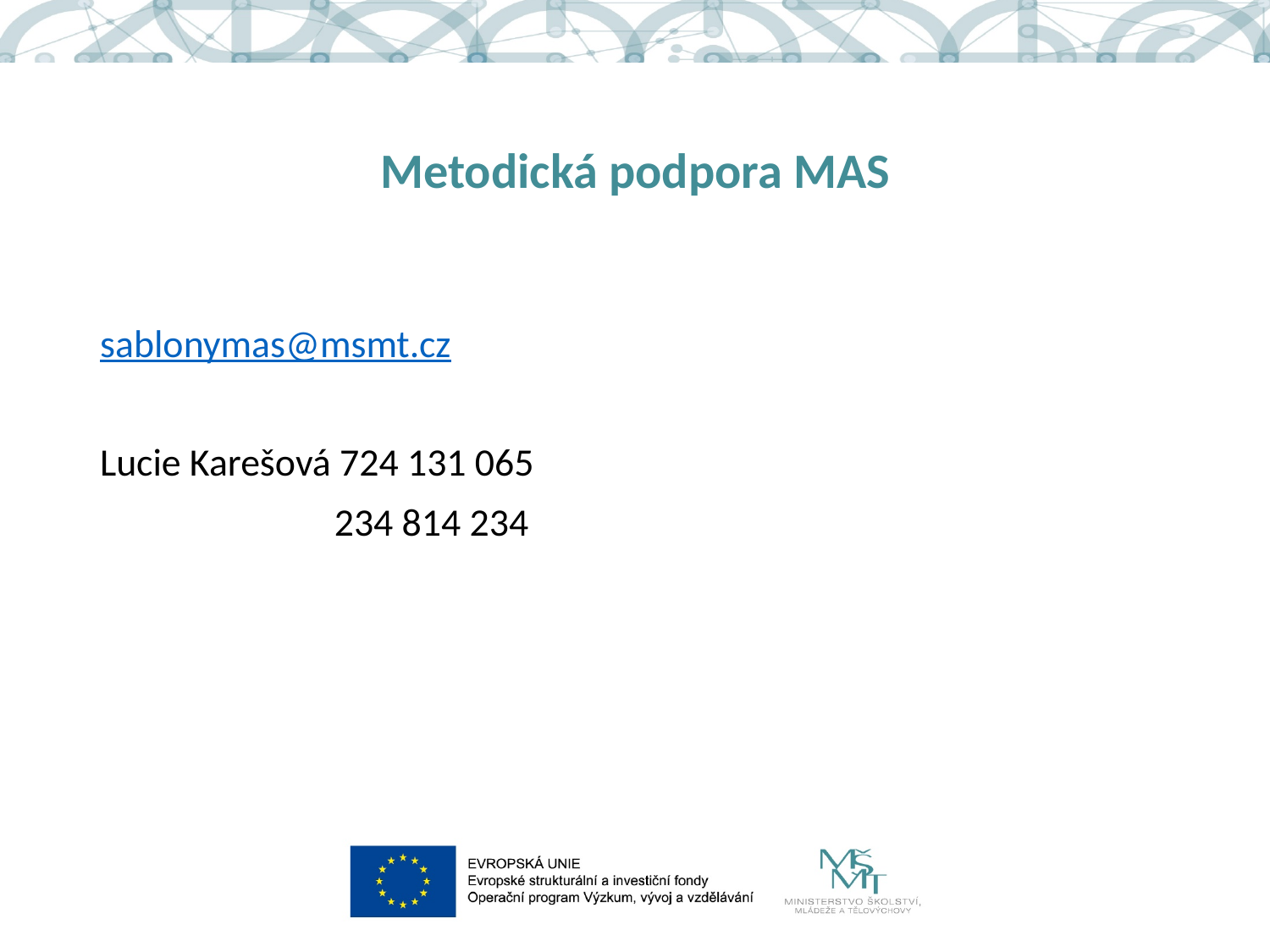

# Metodická podpora MAS

sablonymas@msmt.cz

Lucie Karešová 724 131 065
                           234 814 234